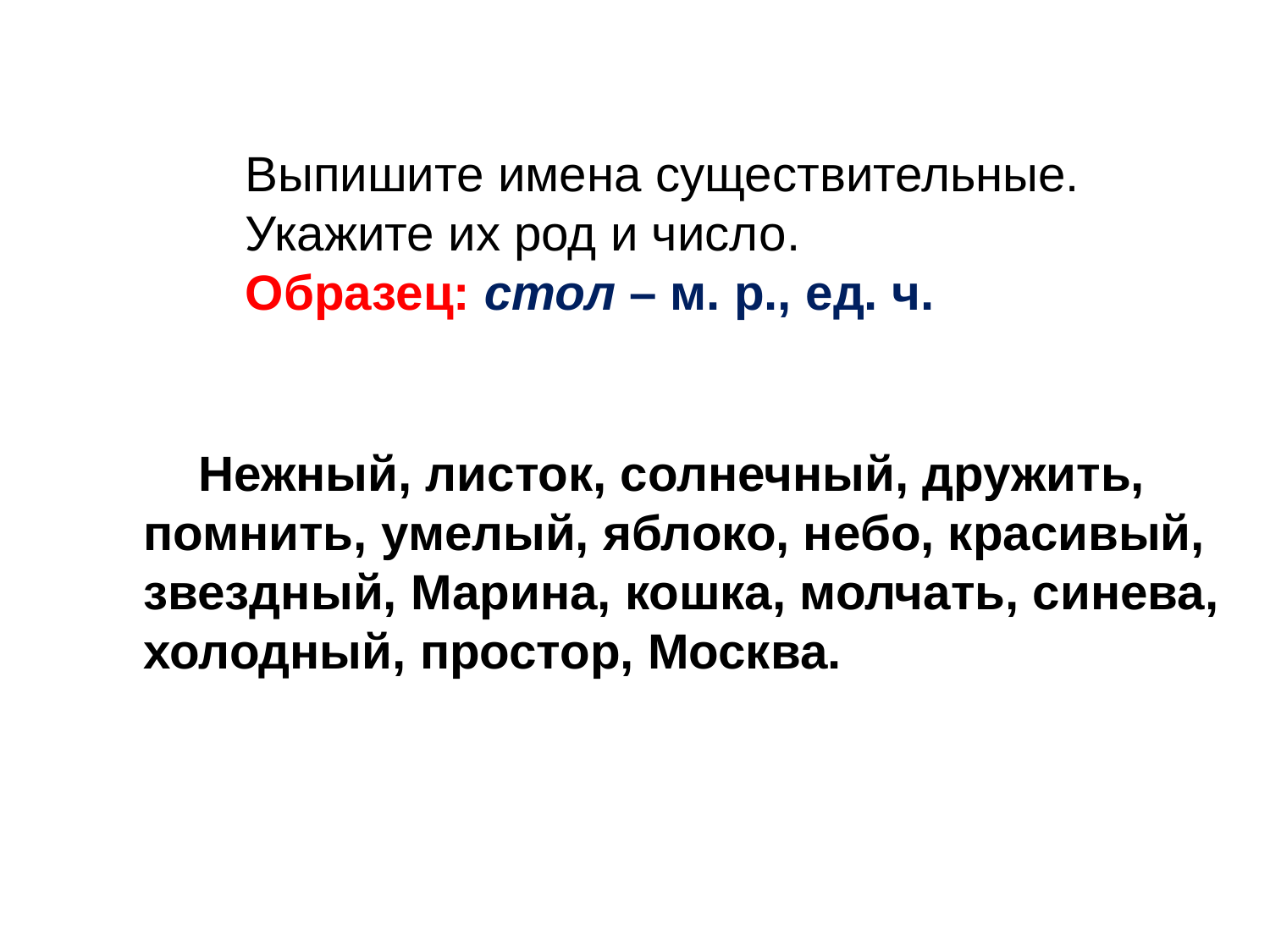

Выпишите имена существительные.
Укажите их род и число.
Образец: стол – м. р., ед. ч.
    Нежный, листок, солнечный, дружить,
помнить, умелый, яблоко, небо, красивый,
звездный, Марина, кошка, молчать, синева,
холодный, простор, Москва.